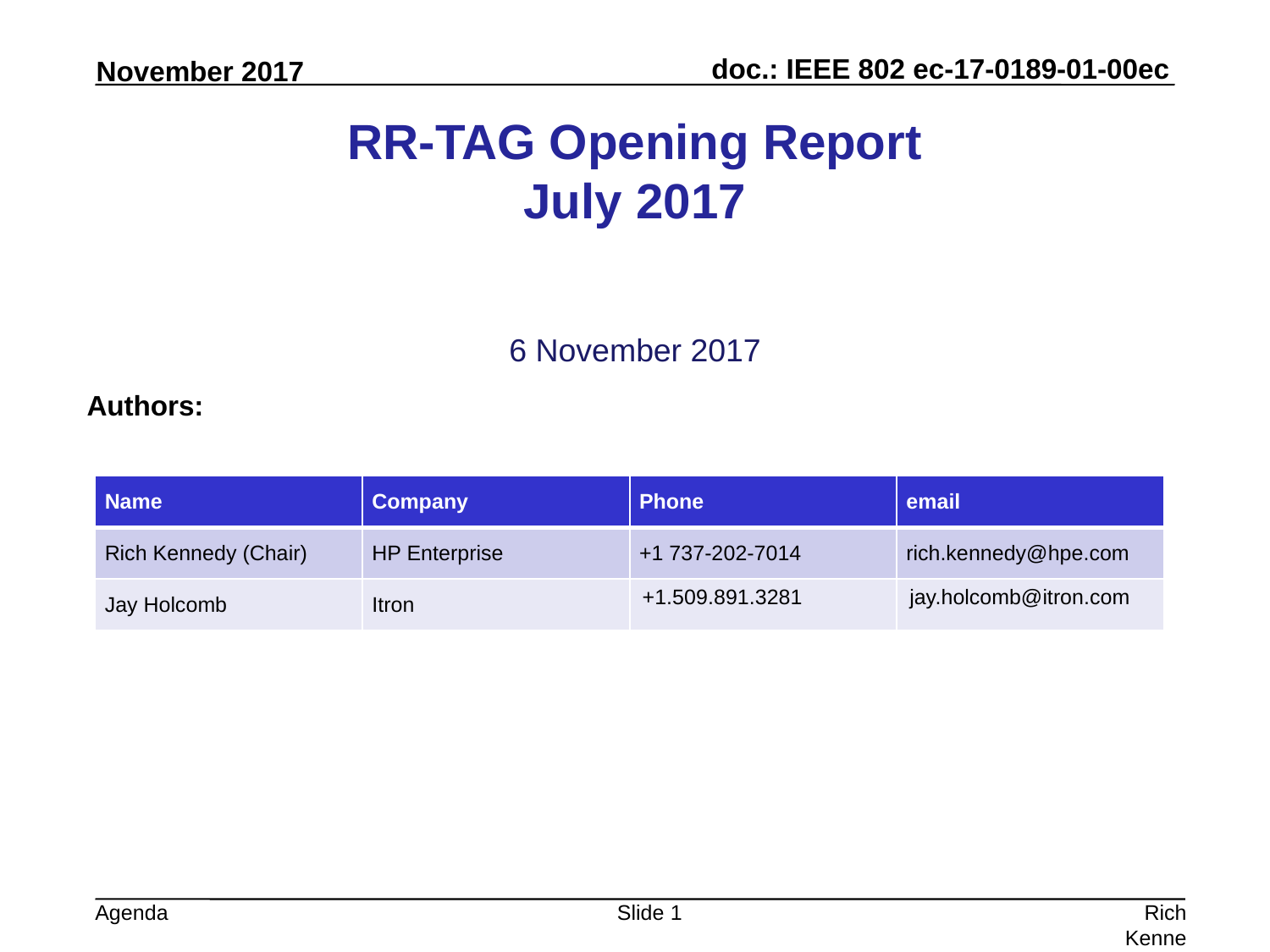

# RR-TAG Opening Report July 2017
6 November 2017
Authors:
| Name | Company | Phone | email |
| --- | --- | --- | --- |
| Rich Kennedy (Chair) | HP Enterprise | +1 737-202-7014 | rich.kennedy@hpe.com |
| Jay Holcomb | Itron | +1.509.891.3281 | jay.holcomb@itron.com |
Slide 1
Rich Kennedy, HPE